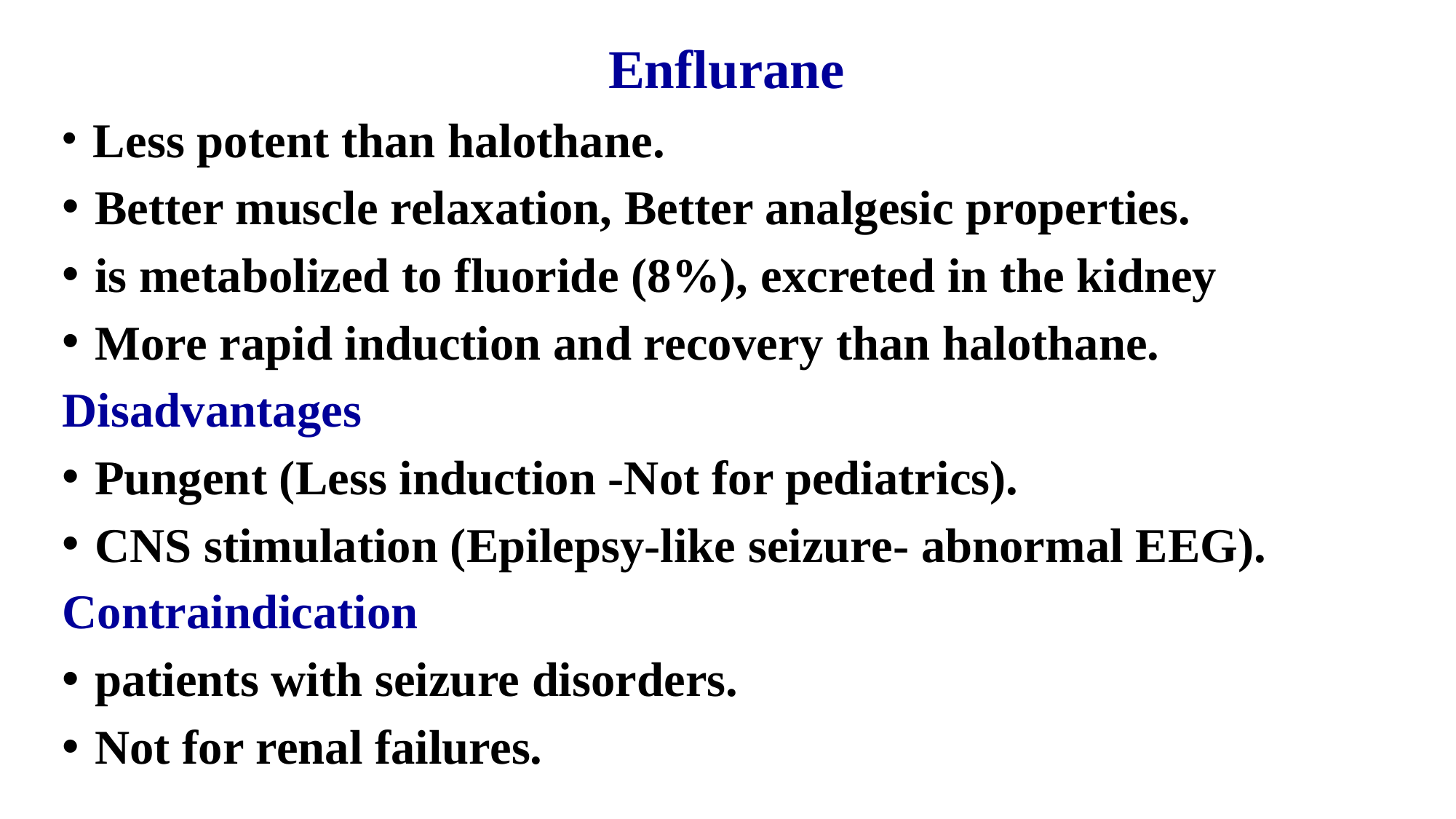

Enflurane
 Less potent than halothane.
 Better muscle relaxation, Better analgesic properties.
 is metabolized to fluoride (8%), excreted in the kidney
 More rapid induction and recovery than halothane.
Disadvantages
 Pungent (Less induction -Not for pediatrics).
 CNS stimulation (Epilepsy-like seizure- abnormal EEG).
Contraindication
 patients with seizure disorders.
 Not for renal failures.